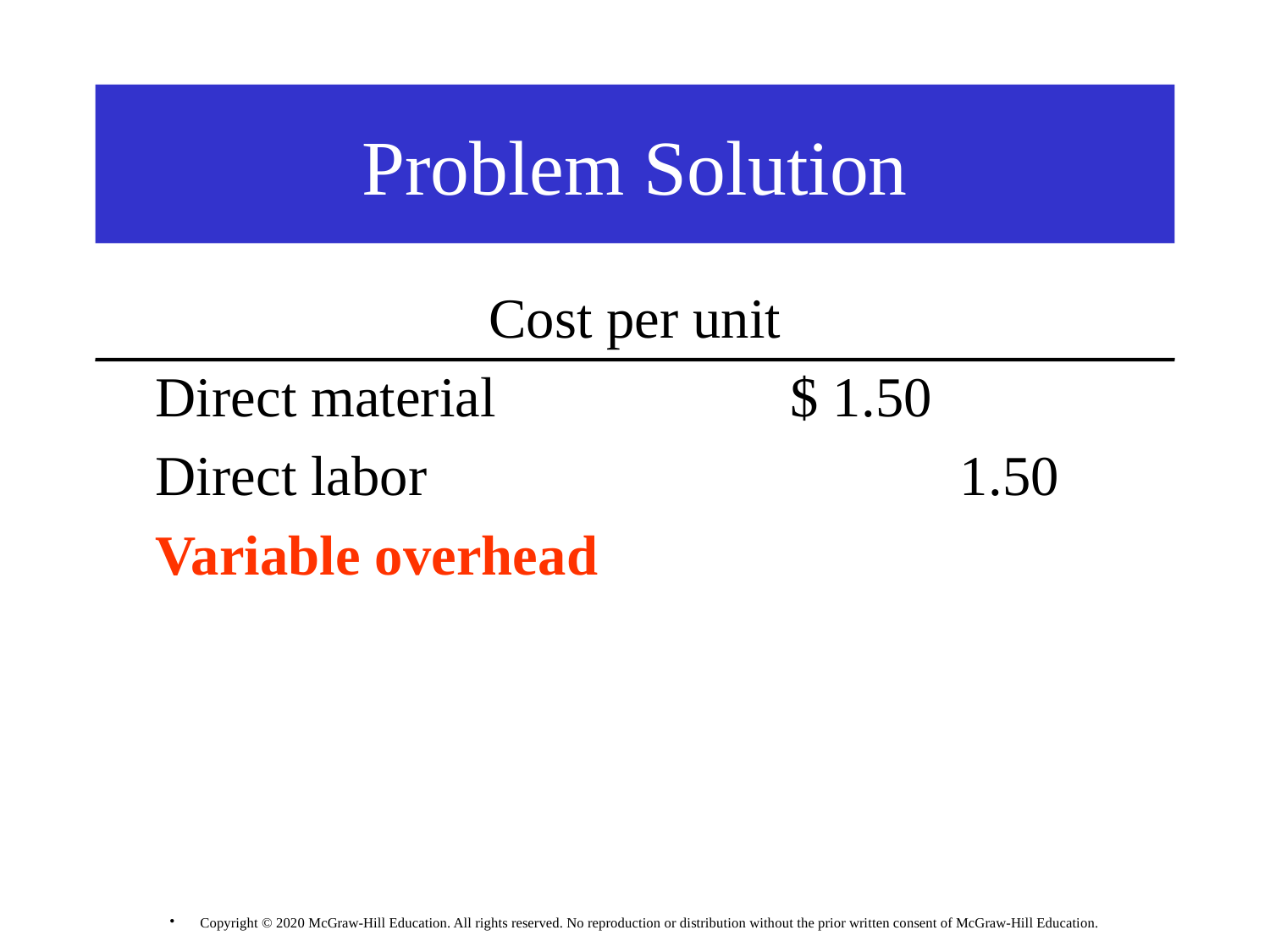

# Problem Solution
Cost per unit
	Direct material			$ 1.50
	Direct labor				   1.50
	Variable overhead